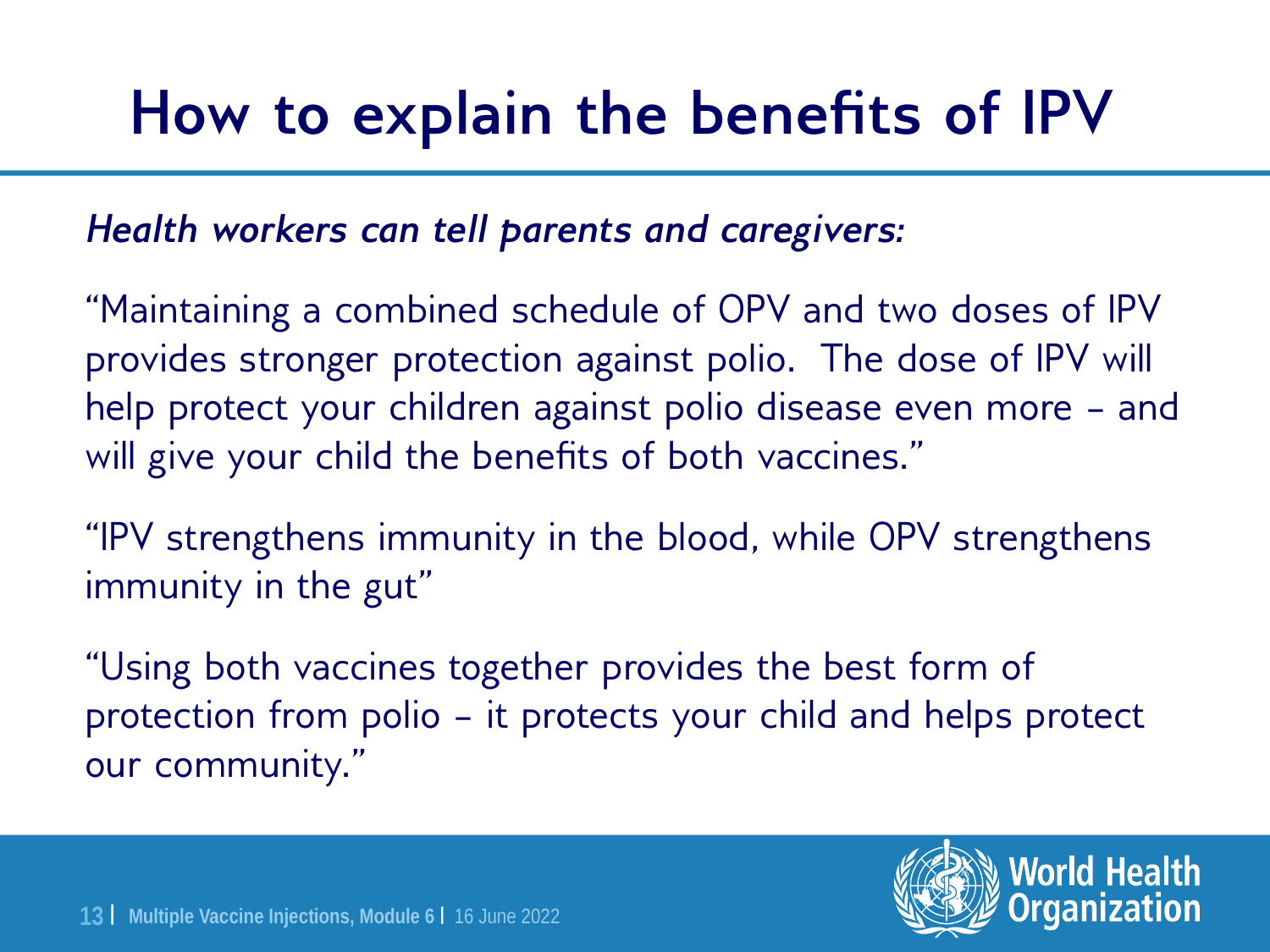

How to explain the benefits of IPV
Health workers can tell parents and caregivers:
“Maintaining a combined schedule of OPV and two doses of IPV provides stronger protection against polio.  The dose of IPV will help protect your children against polio disease even more – and will give your child the benefits of both vaccines.”
“IPV strengthens immunity in the blood, while OPV strengthens immunity in the gut”
“Using both vaccines together provides the best form of protection from polio – it protects your child and helps protect our community.”